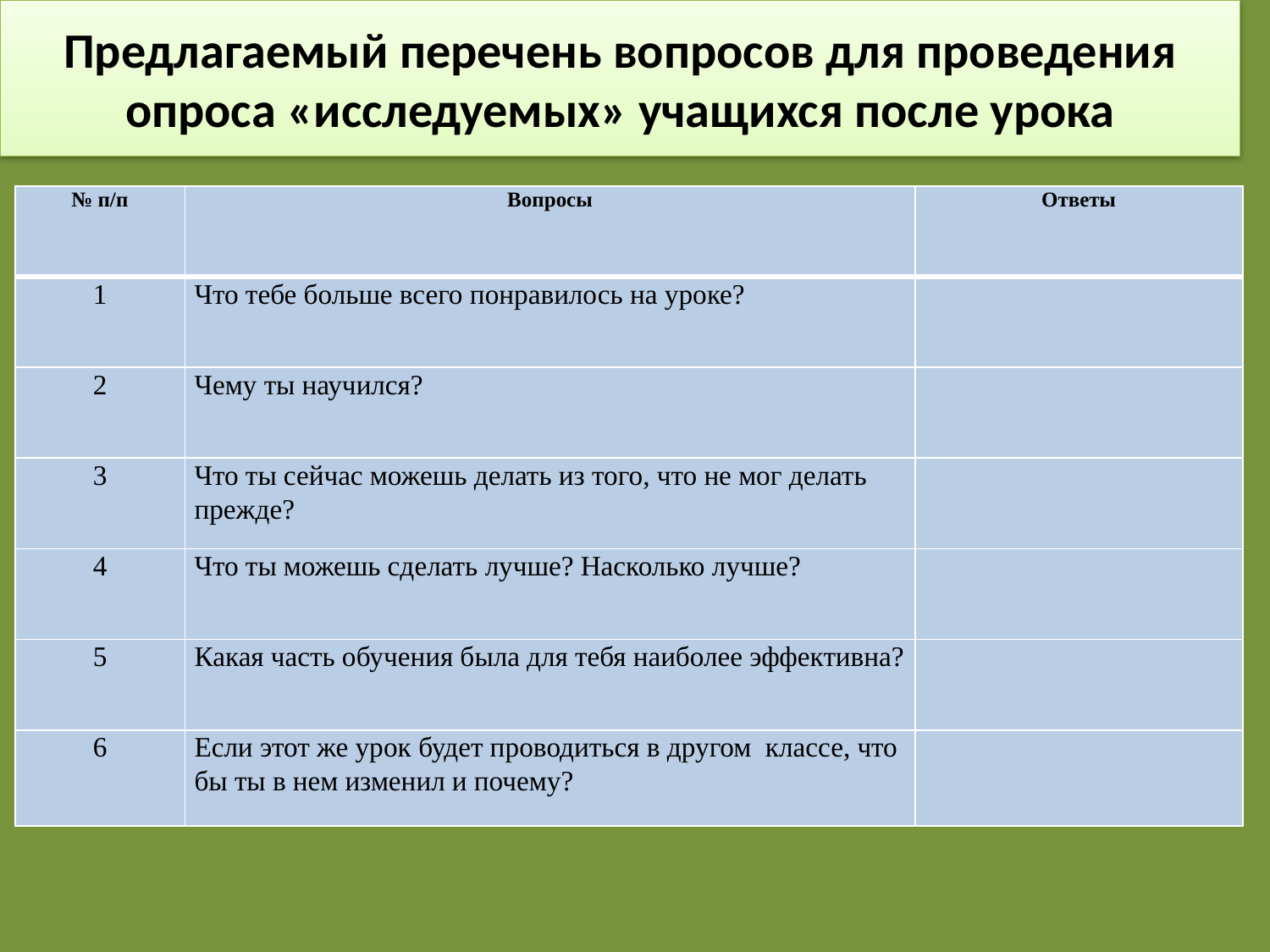

# Предлагаемый перечень вопросов для проведения опроса «исследуемых» учащихся после урока
| № п/п | Вопросы | Ответы |
| --- | --- | --- |
| 1 | Что тебе больше всего понравилось на уроке? |  |
| 2 | Чему ты научился? |  |
| 3 | Что ты сейчас можешь делать из того, что не мог делать прежде? |  |
| 4 | Что ты можешь сделать лучше? Насколько лучше? |  |
| 5 | Какая часть обучения была для тебя наиболее эффективна? |  |
| 6 | Если этот же урок будет проводиться в другом классе, что бы ты в нем изменил и почему? |  |